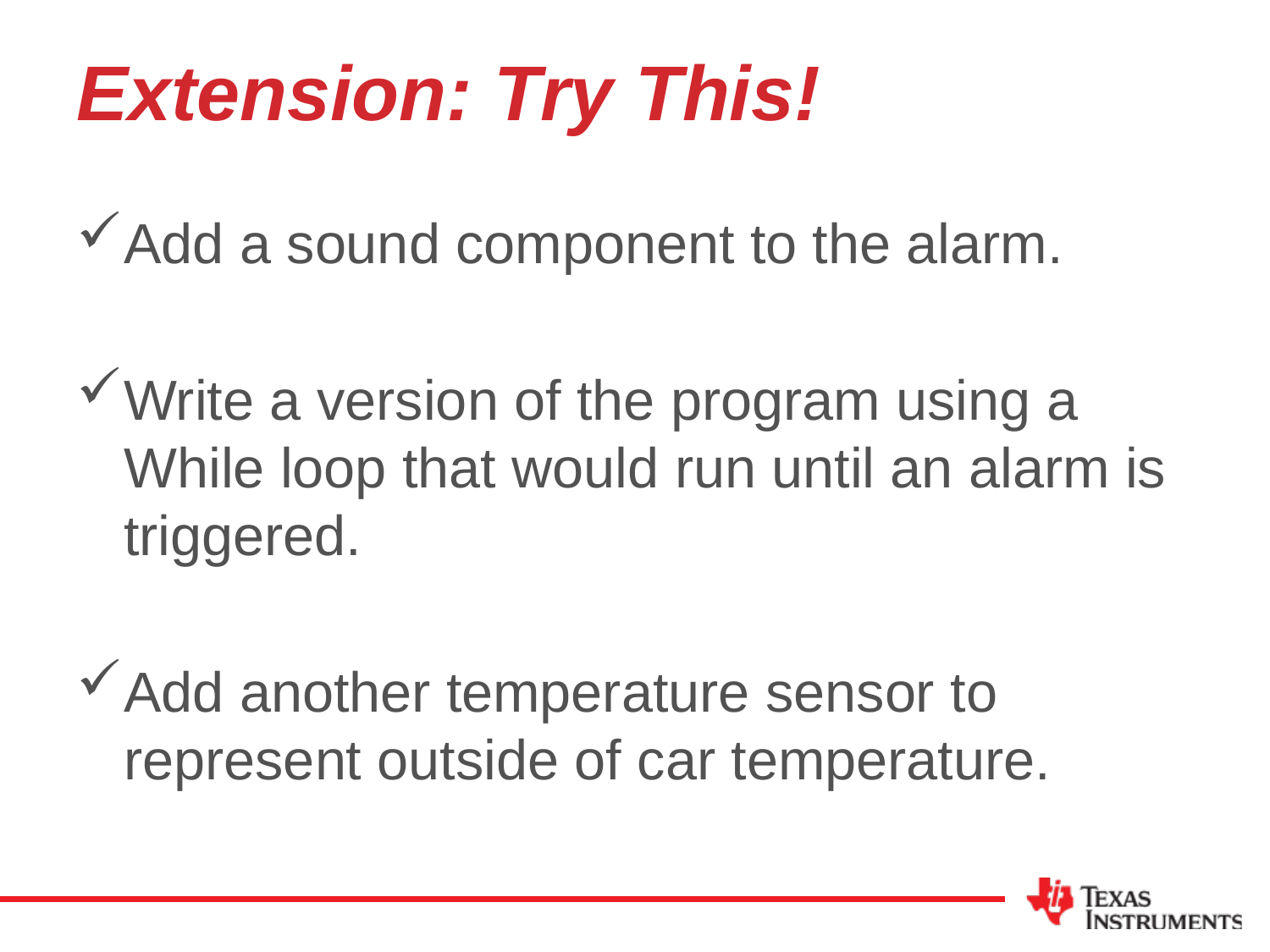

# Extension: Try This!
Add a sound component to the alarm.

Write a version of the program using a While loop that would run until an alarm is triggered.

Add another temperature sensor to represent outside of car temperature.